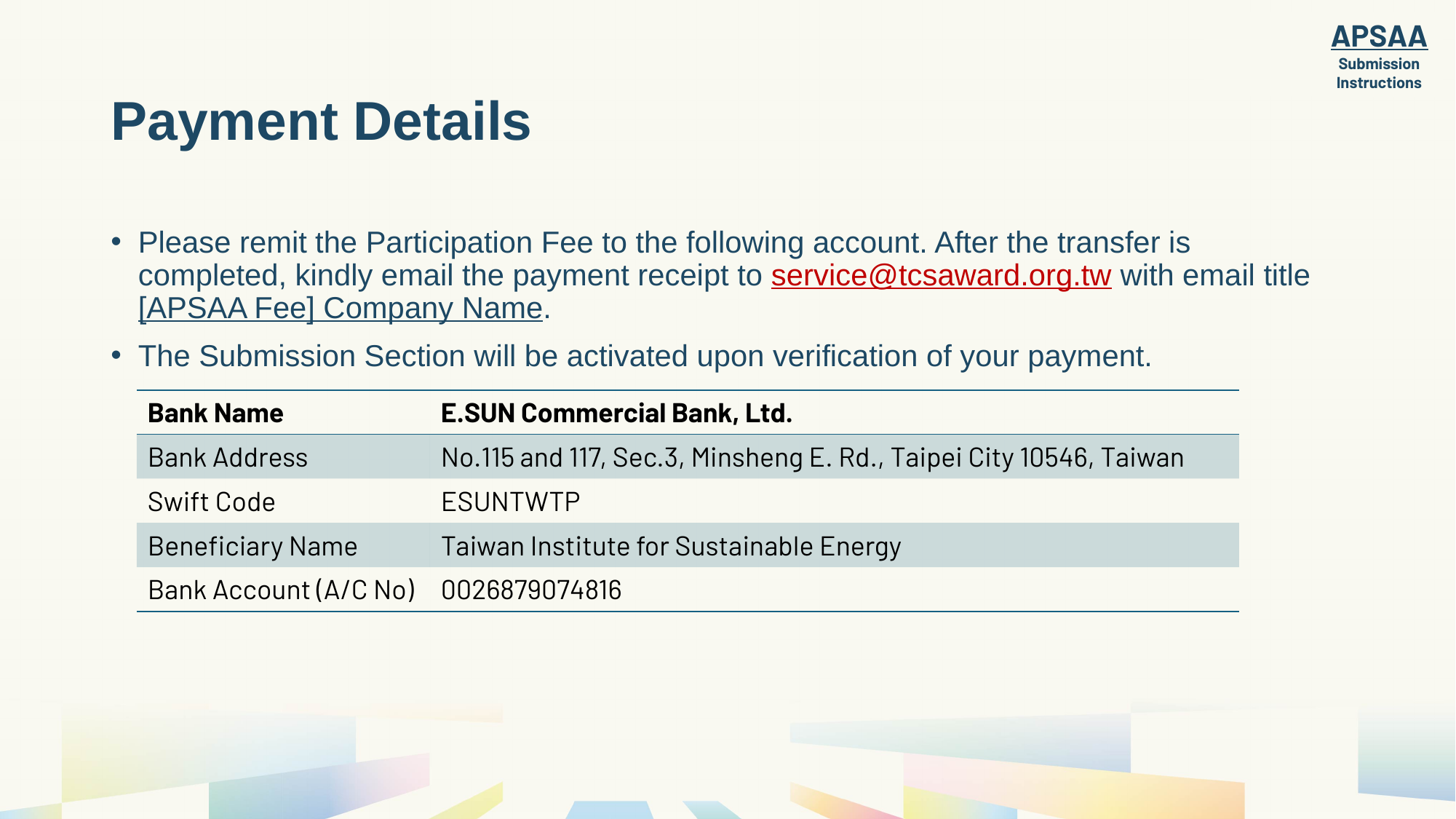

# Payment Details
Please remit the Participation Fee to the following account. After the transfer is completed, kindly email the payment receipt to service@tcsaward.org.tw with email title [APSAA Fee] Company Name.
The Submission Section will be activated upon verification of your payment.
| Bank Name | E.SUN Commercial Bank, Ltd. |
| --- | --- |
| Bank Address | No.115 and 117, Sec.3, Minsheng E. Rd., Taipei City 10546, Taiwan |
| Swift Code | ESUNTWTP |
| Beneficiary Name | Taiwan Institute for Sustainable Energy |
| Bank Account (A/C No) | 0026879074816 |